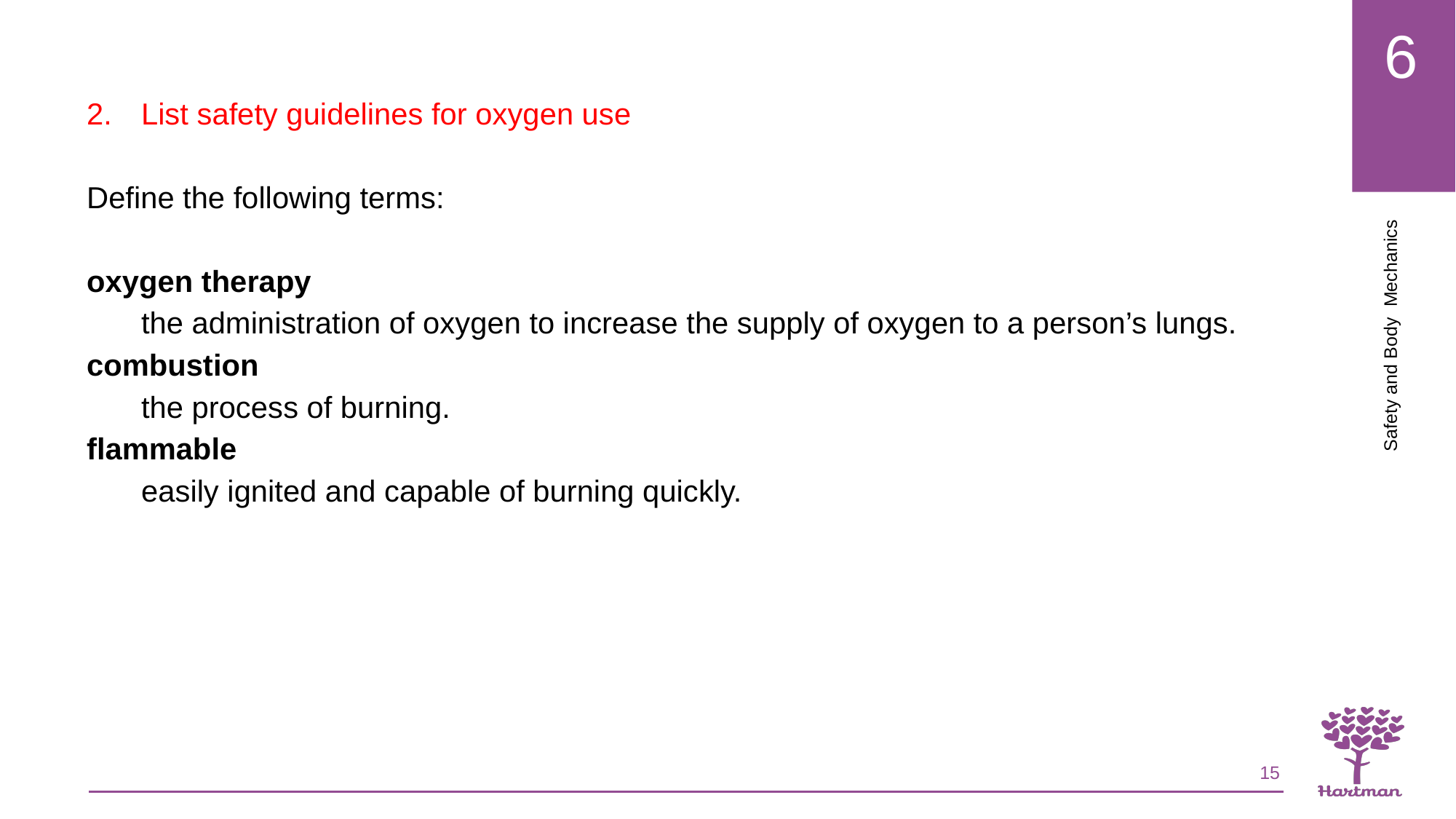

List safety guidelines for oxygen use

Define the following terms:

oxygen therapy
the administration of oxygen to increase the supply of oxygen to a person’s lungs.
combustion
the process of burning.
flammable
easily ignited and capable of burning quickly.

15